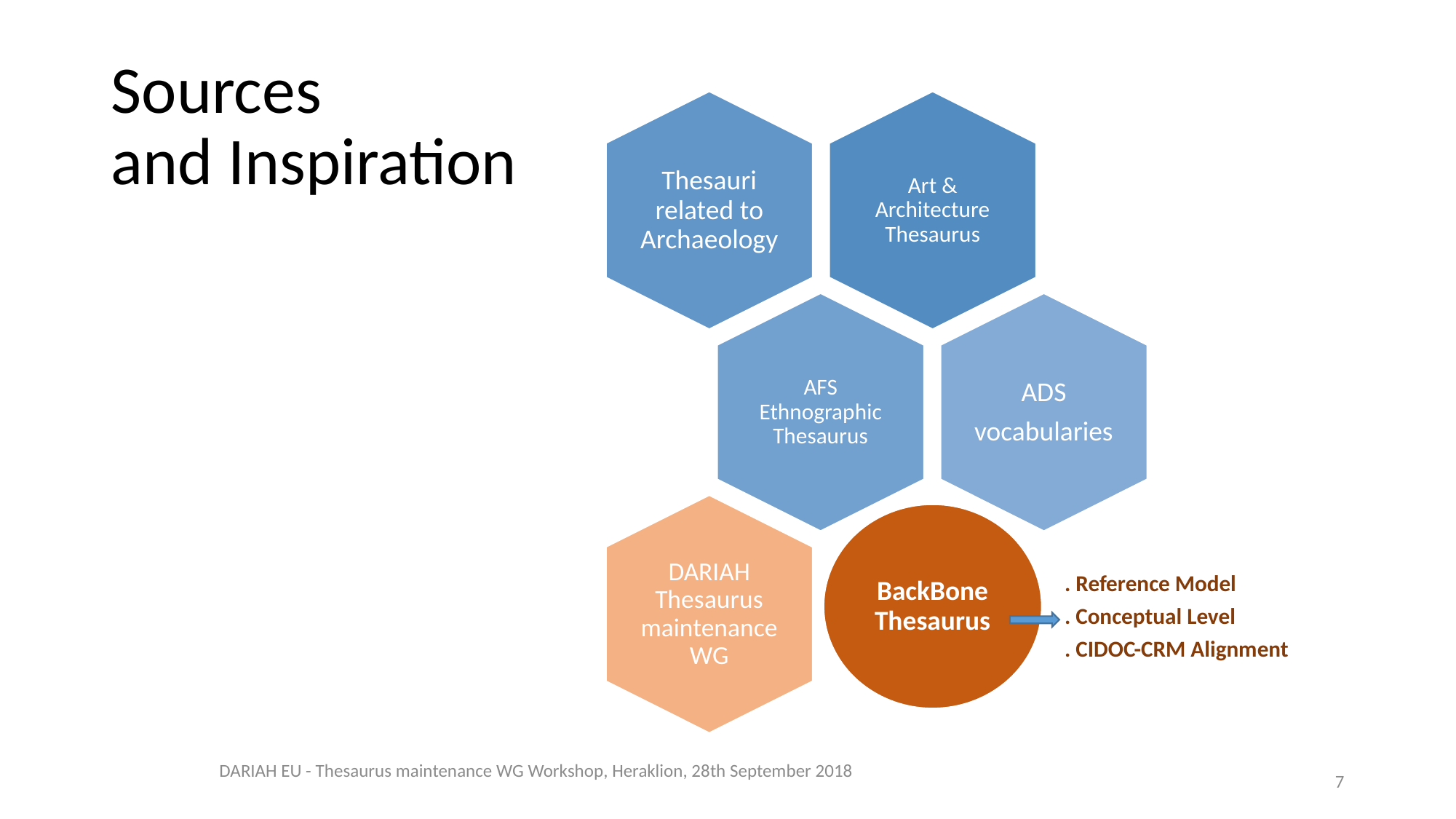

# Sources and Inspiration
Art & Architecture Thesaurus
Thesauri related to Archaeology
AFS Ethnographic Thesaurus
ADS
vocabularies
BackBone Thesaurus
. Reference Model
. Conceptual Level
. CIDOC-CRM Alignment
DARIAH
Thesaurus maintenance WG

DARIAH EU - Thesaurus maintenance WG Workshop, Heraklion, 28th September 2018

7